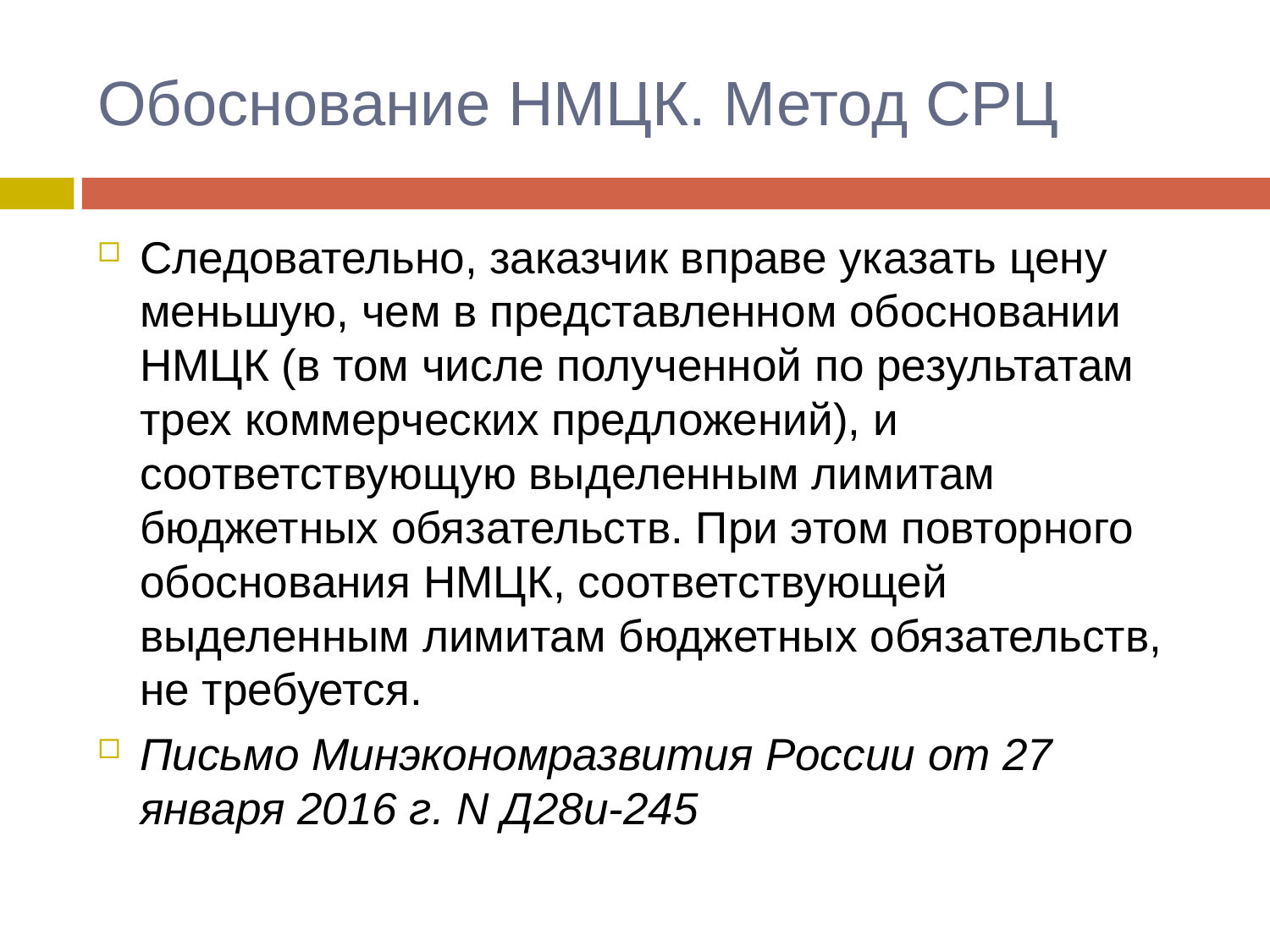

# Обоснование НМЦК. Метод СРЦ
Следовательно, заказчик вправе указать цену меньшую, чем в представленном обосновании НМЦК (в том числе полученной по результатам трех коммерческих предложений), и соответствующую выделенным лимитам бюджетных обязательств. При этом повторного обоснования НМЦК, соответствующей выделенным лимитам бюджетных обязательств, не требуется.
Письмо Минэкономразвития России от 27 января 2016 г. N Д28и-245